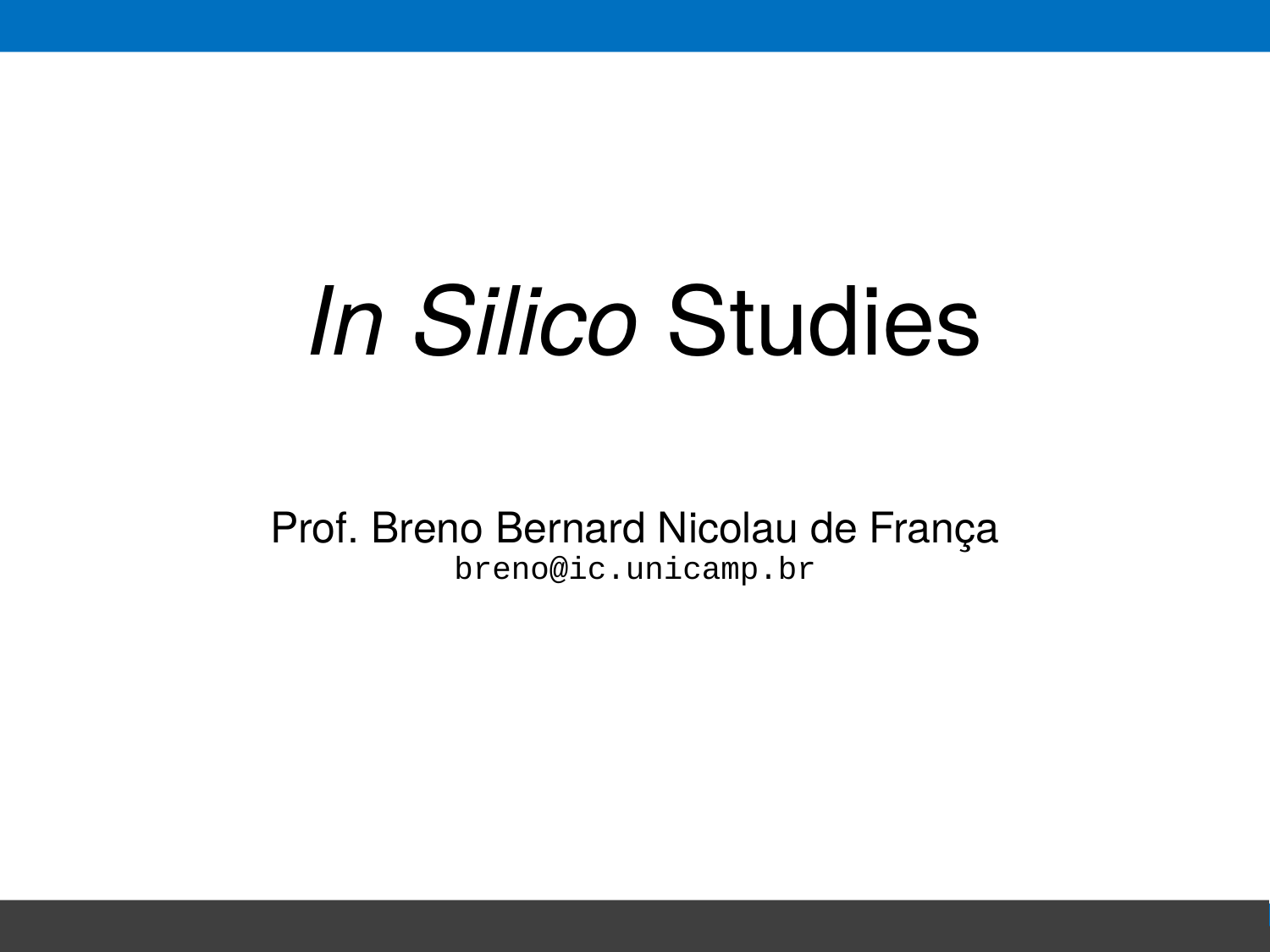

# In Silico Studies
Prof. Breno Bernard Nicolau de França
breno@ic.unicamp.br